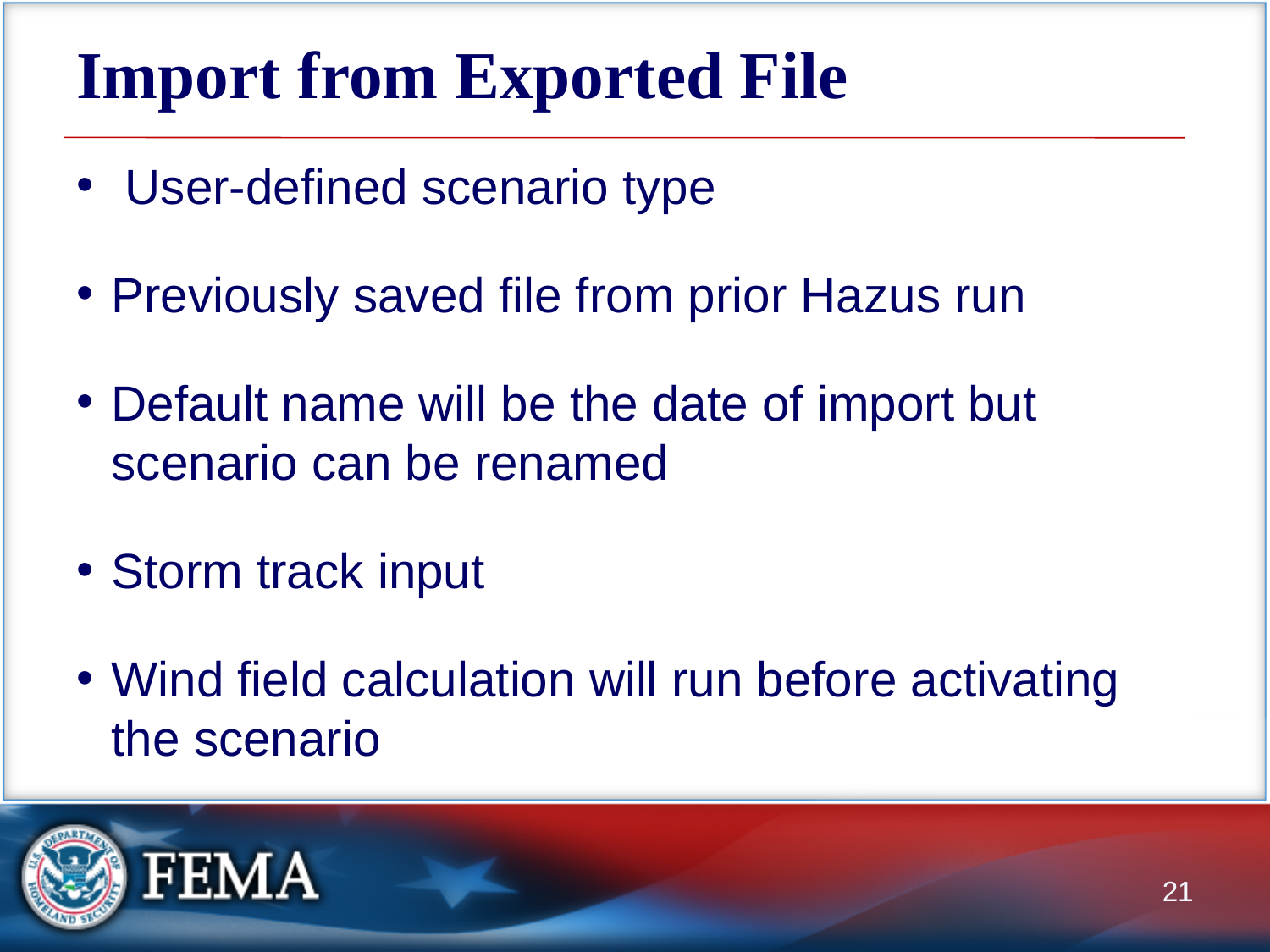

# Import from Exported File
 User-defined scenario type
Previously saved file from prior Hazus run
Default name will be the date of import but scenario can be renamed
Storm track input
Wind field calculation will run before activating the scenario
21